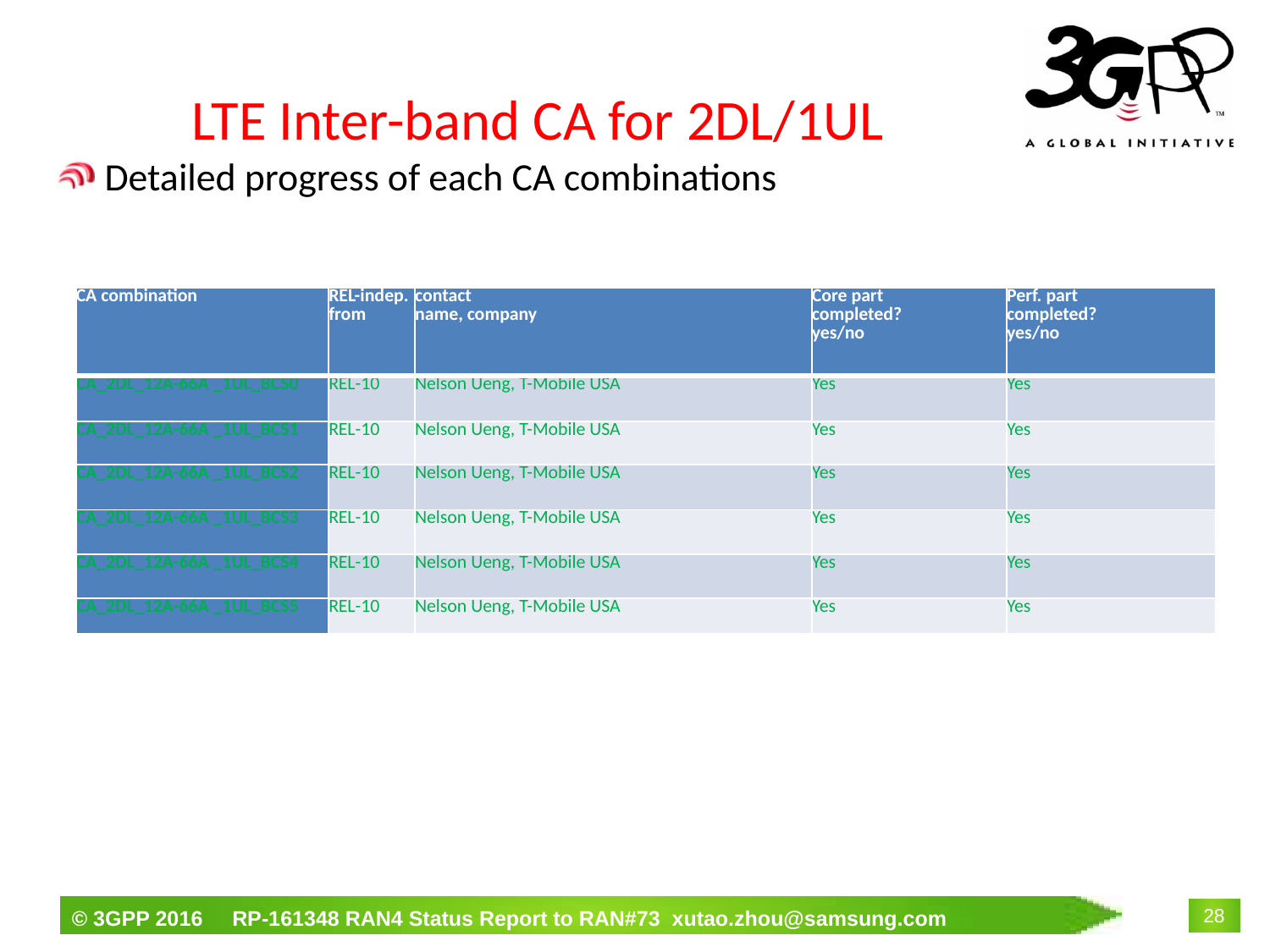

# LTE Inter-band CA for 2DL/1UL
Detailed progress of each CA combinations

| CA combination | REL-indep. from | contact name, company | Core part completed? yes/no | Perf. part completed? yes/no |
| --- | --- | --- | --- | --- |
| CA\_2DL\_12A-66A \_1UL\_BCS0 | REL-10 | Nelson Ueng, T-Mobile USA | Yes | Yes |
| CA\_2DL\_12A-66A \_1UL\_BCS1 | REL-10 | Nelson Ueng, T-Mobile USA | Yes | Yes |
| CA\_2DL\_12A-66A \_1UL\_BCS2 | REL-10 | Nelson Ueng, T-Mobile USA | Yes | Yes |
| CA\_2DL\_12A-66A \_1UL\_BCS3 | REL-10 | Nelson Ueng, T-Mobile USA | Yes | Yes |
| CA\_2DL\_12A-66A \_1UL\_BCS4 | REL-10 | Nelson Ueng, T-Mobile USA | Yes | Yes |
| CA\_2DL\_12A-66A \_1UL\_BCS5 | REL-10 | Nelson Ueng, T-Mobile USA | Yes | Yes |